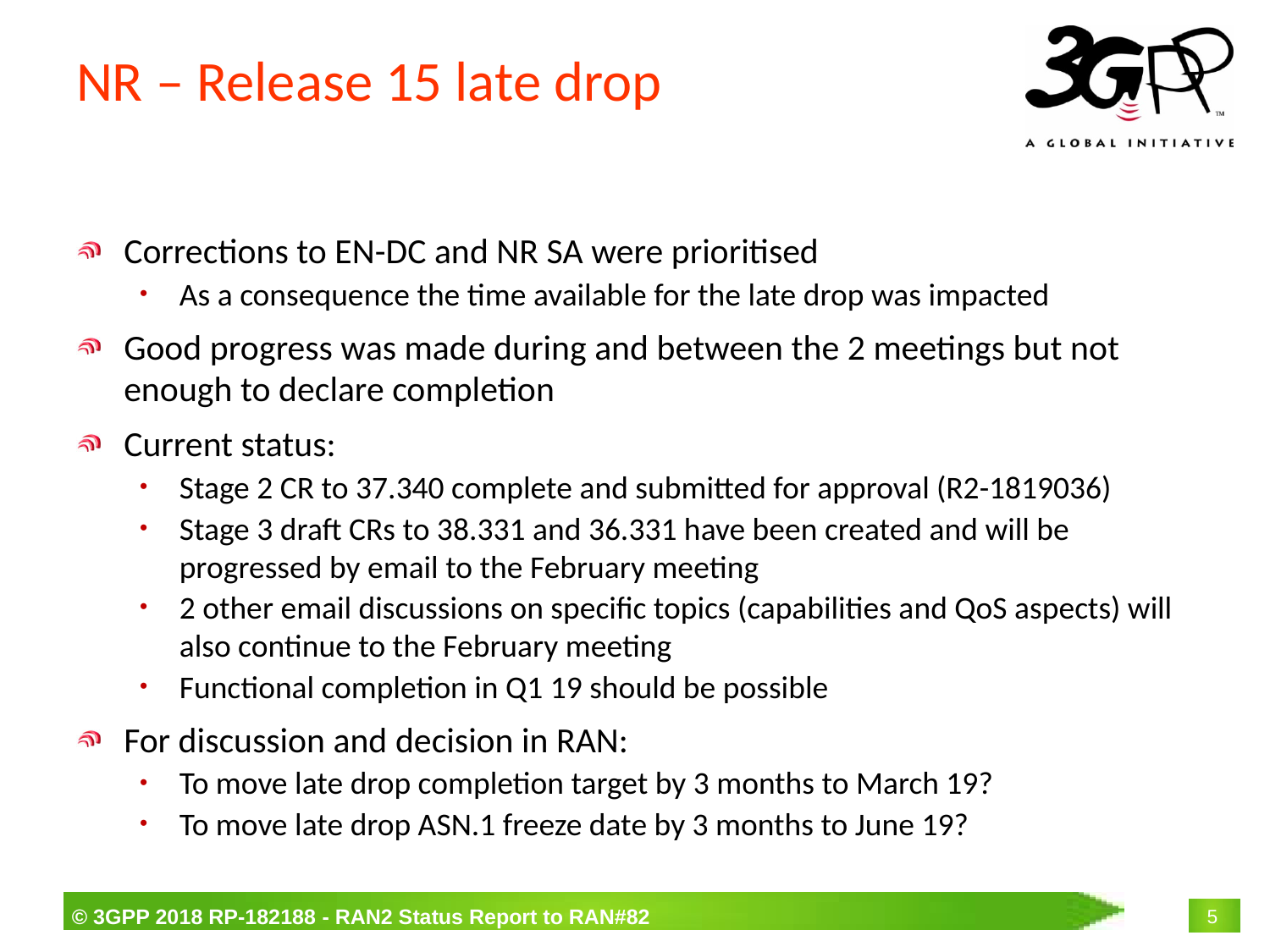

# NR – Release 15 late drop
Corrections to EN-DC and NR SA were prioritised
As a consequence the time available for the late drop was impacted
Good progress was made during and between the 2 meetings but not enough to declare completion
Current status:
Stage 2 CR to 37.340 complete and submitted for approval (R2-1819036)
Stage 3 draft CRs to 38.331 and 36.331 have been created and will be progressed by email to the February meeting
2 other email discussions on specific topics (capabilities and QoS aspects) will also continue to the February meeting
Functional completion in Q1 19 should be possible
For discussion and decision in RAN:
To move late drop completion target by 3 months to March 19?
To move late drop ASN.1 freeze date by 3 months to June 19?